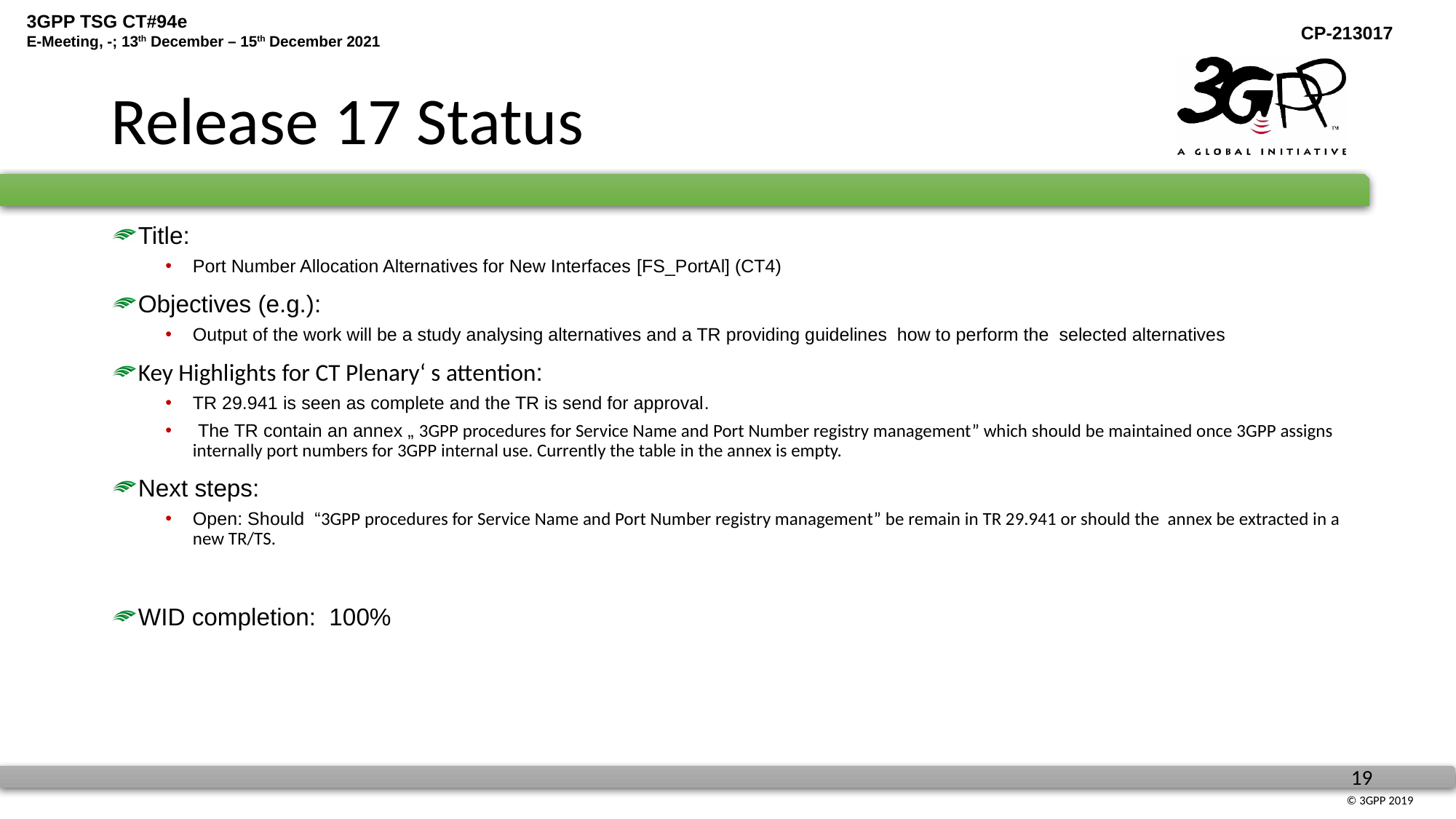

# Release 17 Status
Title:
Port Number Allocation Alternatives for New Interfaces [FS_PortAl] (CT4)
Objectives (e.g.):
Output of the work will be a study analysing alternatives and a TR providing guidelines  how to perform the  selected alternatives
Key Highlights for CT Plenary‘ s attention:
TR 29.941 is seen as complete and the TR is send for approval.
 The TR contain an annex „ 3GPP procedures for Service Name and Port Number registry management” which should be maintained once 3GPP assigns internally port numbers for 3GPP internal use. Currently the table in the annex is empty.
Next steps:
Open: Should  “3GPP procedures for Service Name and Port Number registry management” be remain in TR 29.941 or should the  annex be extracted in a new TR/TS.

WID completion:  100%